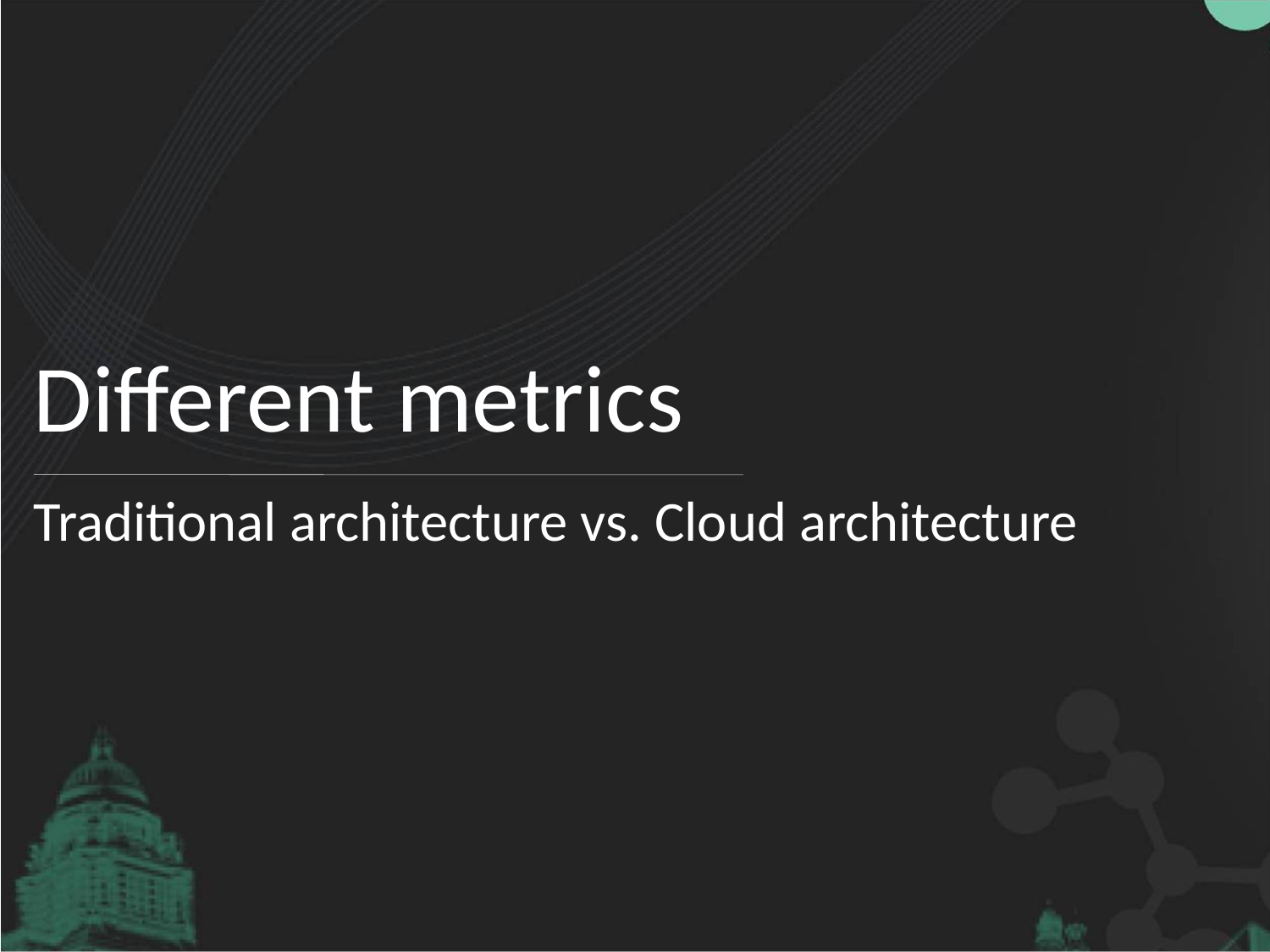

# Different metrics
Traditional architecture vs. Cloud architecture